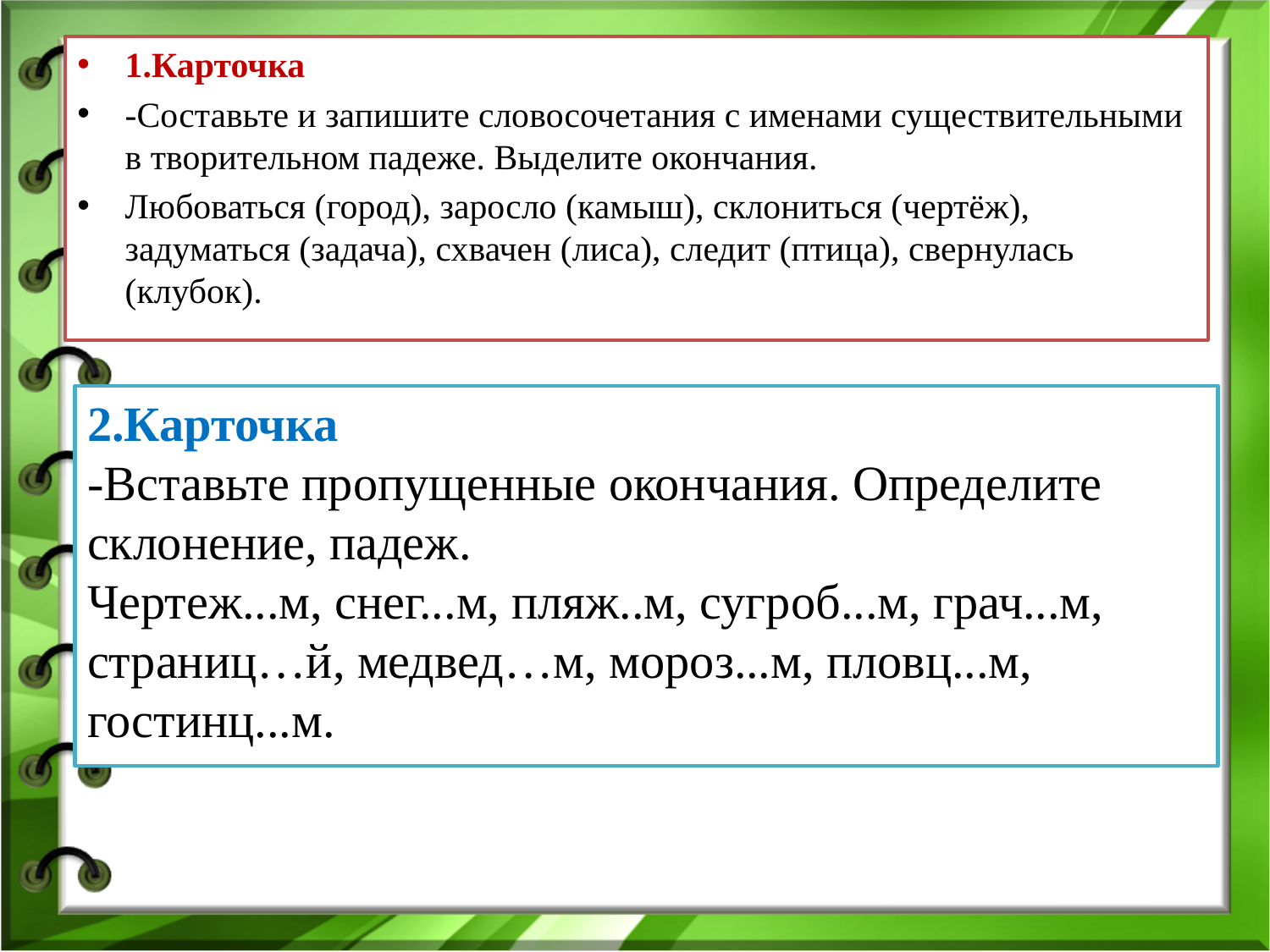

1.Карточка
-Составьте и запишите словосочетания с именами существительными в творительном падеже. Выделите окончания.
Любоваться (город), заросло (камыш), склониться (чертёж), задуматься (задача), схвачен (лиса), следит (птица), свернулась (клубок).

#
2.Карточка
-Вставьте пропущенные окончания. Определите склонение, падеж.
Чертеж...м, снег...м, пляж..м, сугроб...м, грач...м, страниц…й, медвед…м, мороз...м, пловц...м, гостинц...м.